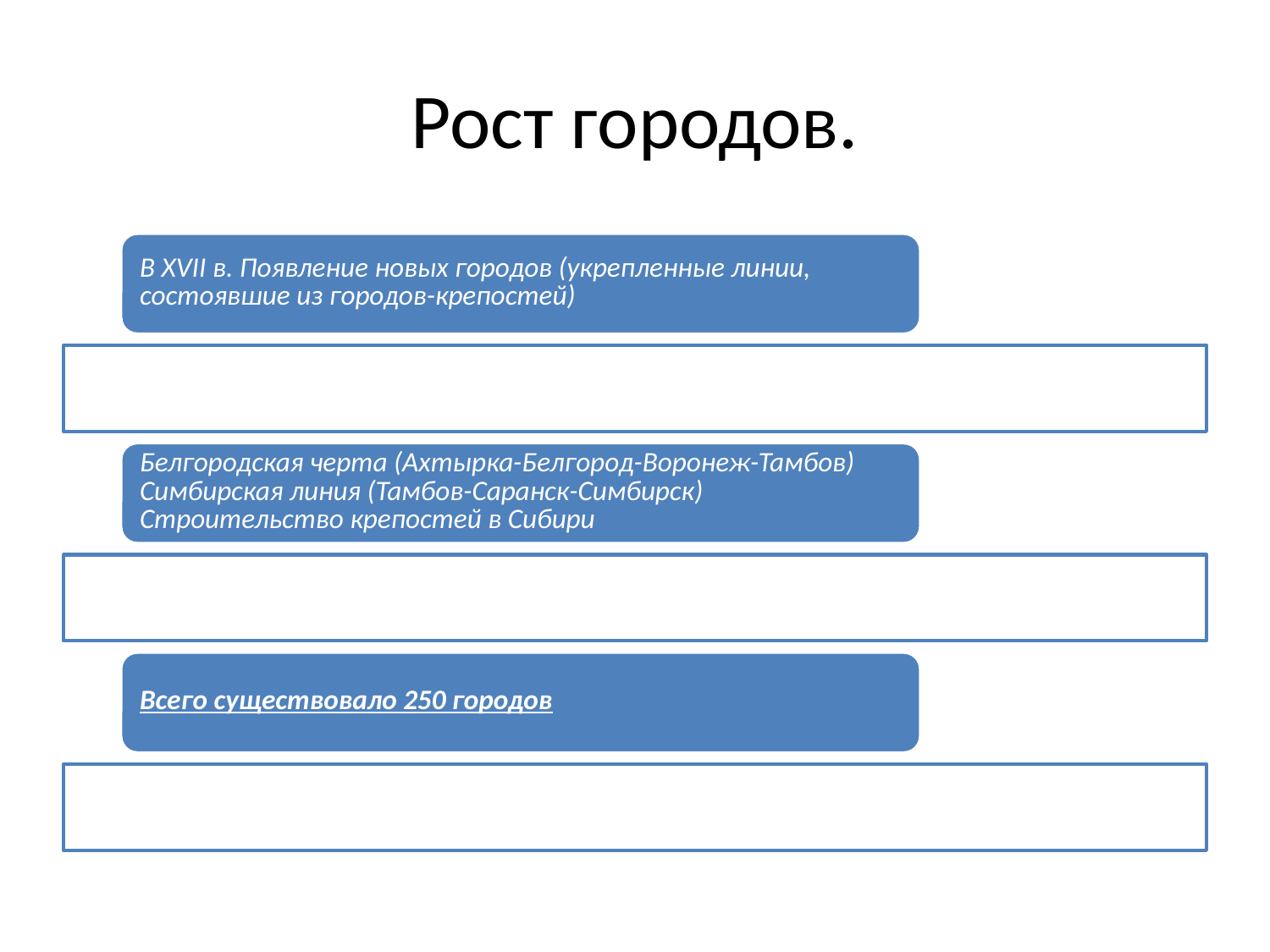

# Рост городов.
В XVII в. Появление новых городов (укрепленные линии, состоявшие из городов-крепостей)
Белгородская черта (Ахтырка-Белгород-Воронеж-Тамбов)
Симбирская линия (Тамбов-Саранск-Симбирск)
Строительство крепостей в Сибири
Всего существовало 250 городов